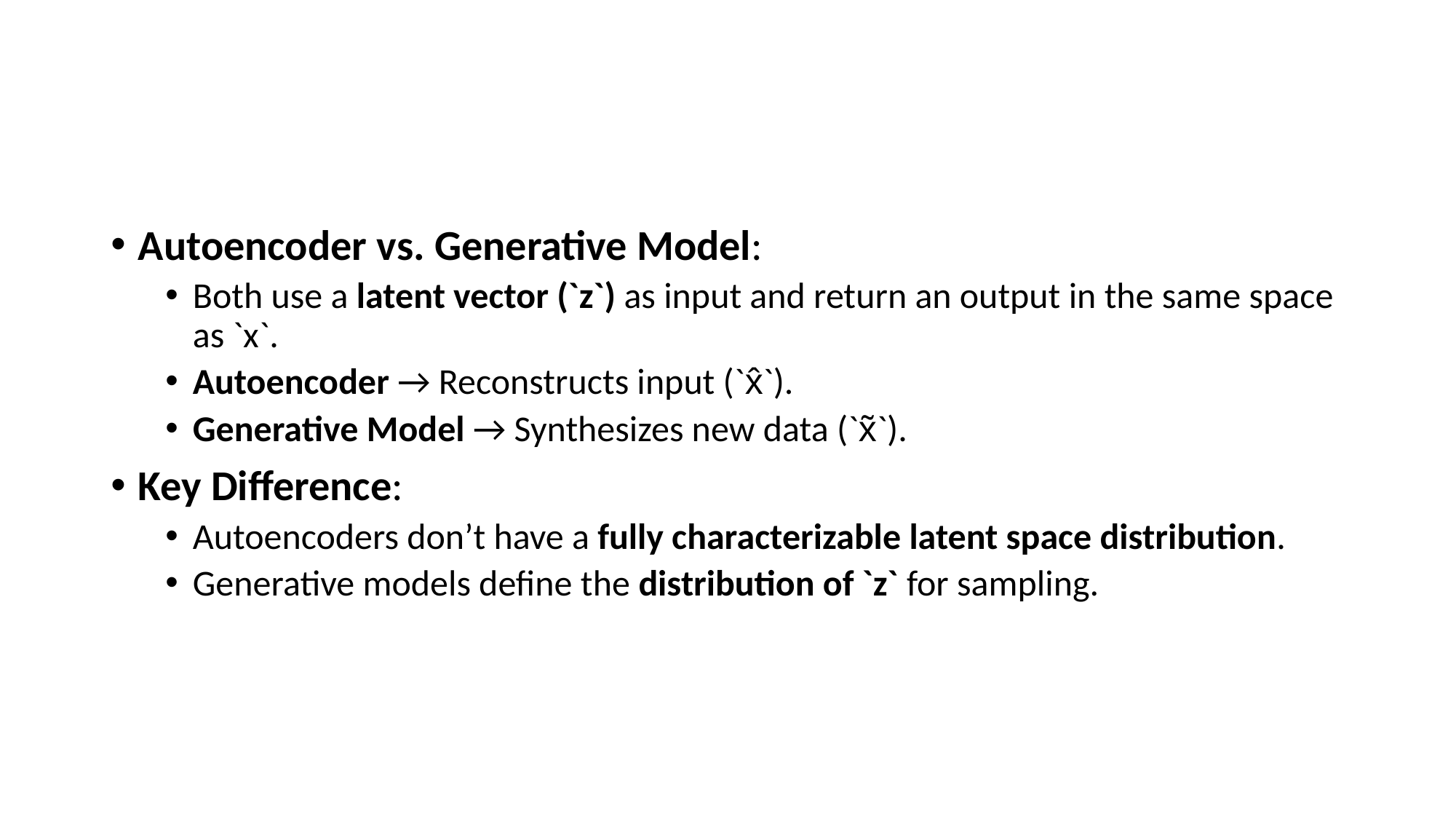

#
Autoencoder vs. Generative Model:
Both use a latent vector (`z`) as input and return an output in the same space as `x`.
Autoencoder → Reconstructs input (`x̂`).
Generative Model → Synthesizes new data (`x̃`).
Key Difference:
Autoencoders don’t have a fully characterizable latent space distribution.
Generative models define the distribution of `z` for sampling.